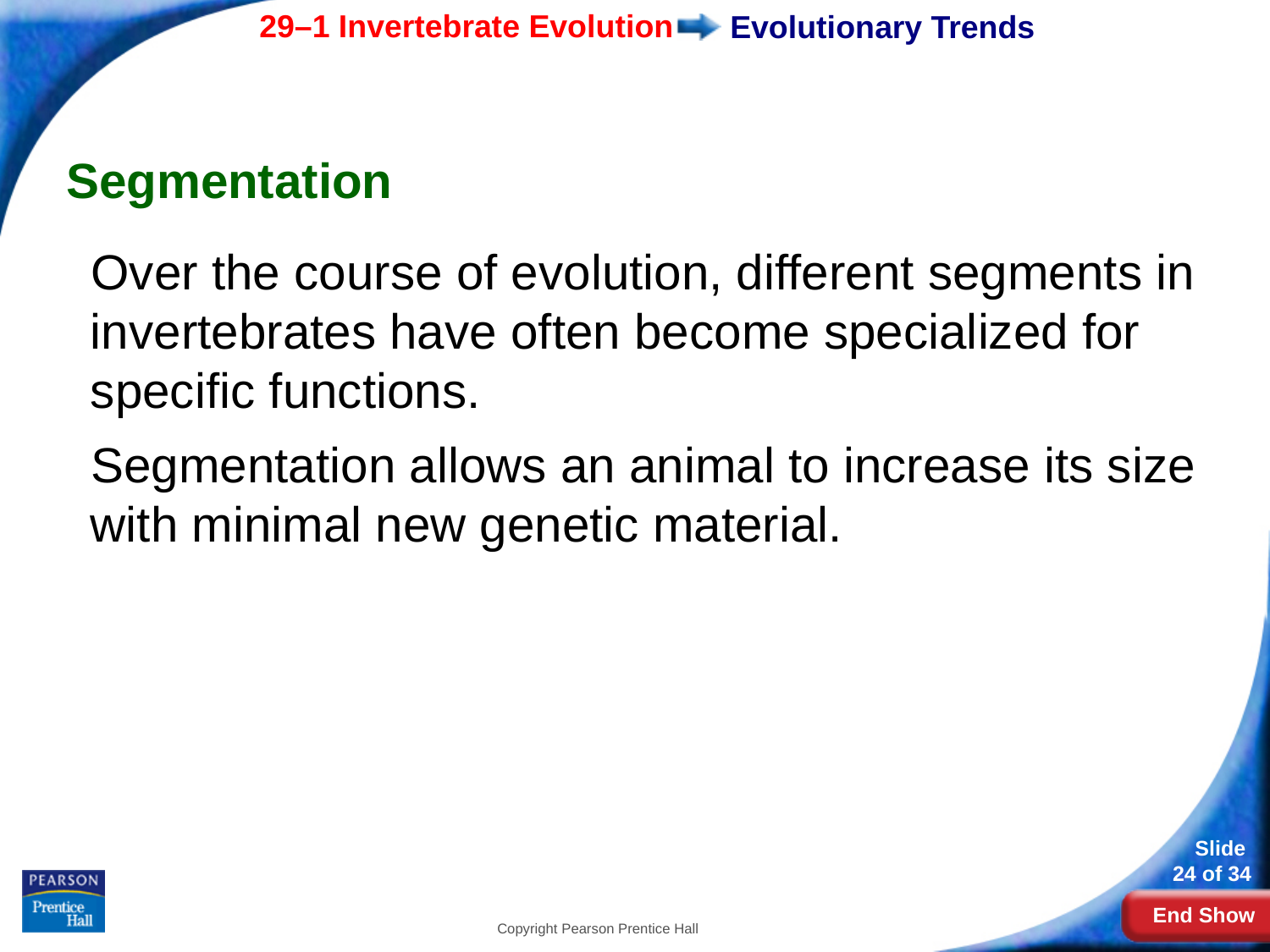

# Evolutionary Trends
Segmentation
Over the course of evolution, different segments in invertebrates have often become specialized for specific functions.
Segmentation allows an animal to increase its size with minimal new genetic material.
Copyright Pearson Prentice Hall